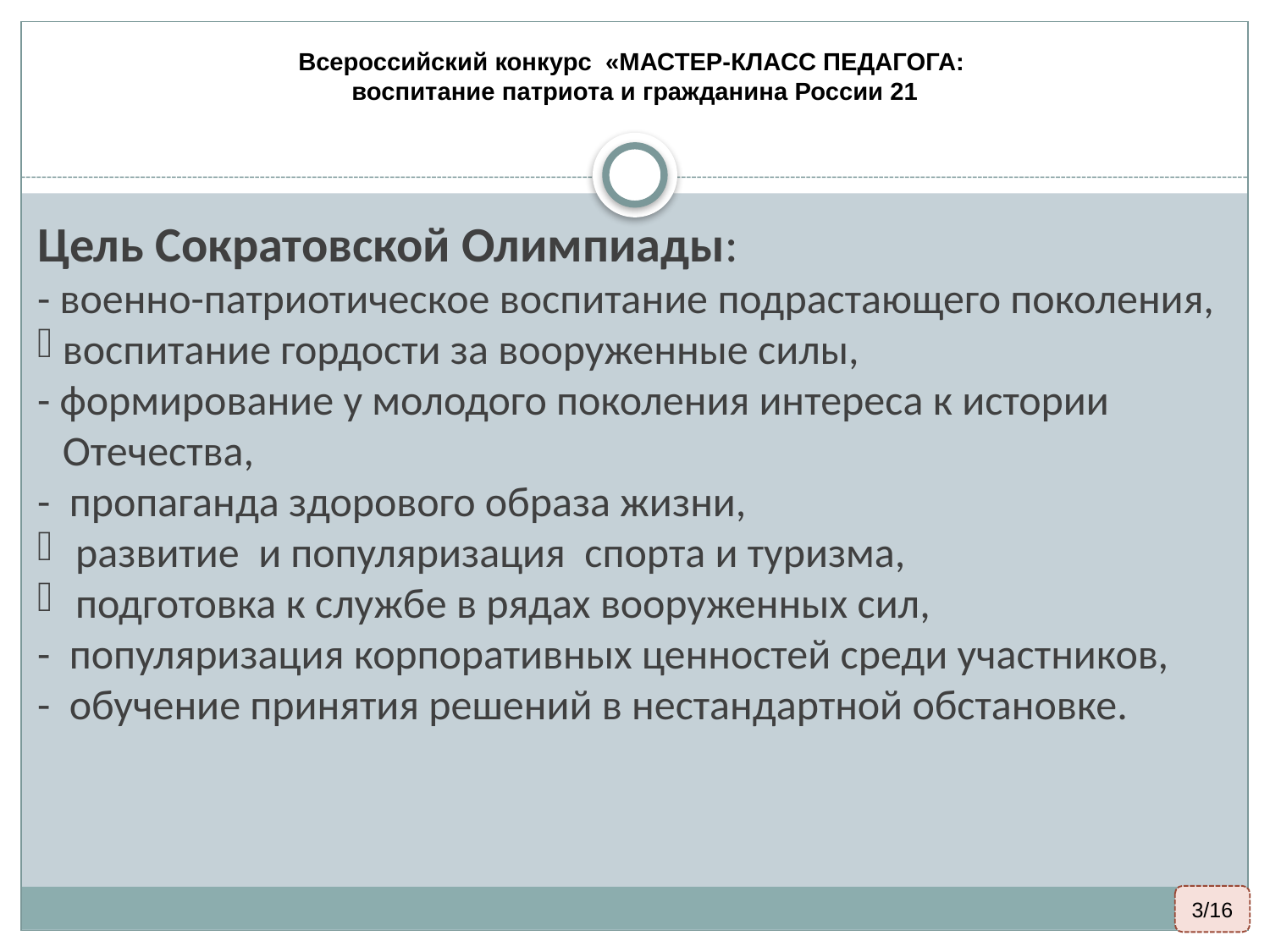

Всероссийский конкурс  «МАСТЕР-КЛАСС ПЕДАГОГА:
воспитание патриота и гражданина России 21
Цель Сократовской Олимпиады:
- военно-патриотическое воспитание подрастающего поколения,
воспитание гордости за вооруженные силы,
- формирование у молодого поколения интереса к истории Отечества,
-  пропаганда здорового образа жизни,
развитие  и популяризация  спорта и туризма,
подготовка к службе в рядах вооруженных сил,
-  популяризация корпоративных ценностей среди участников,
-  обучение принятия решений в нестандартной обстановке.

3/16